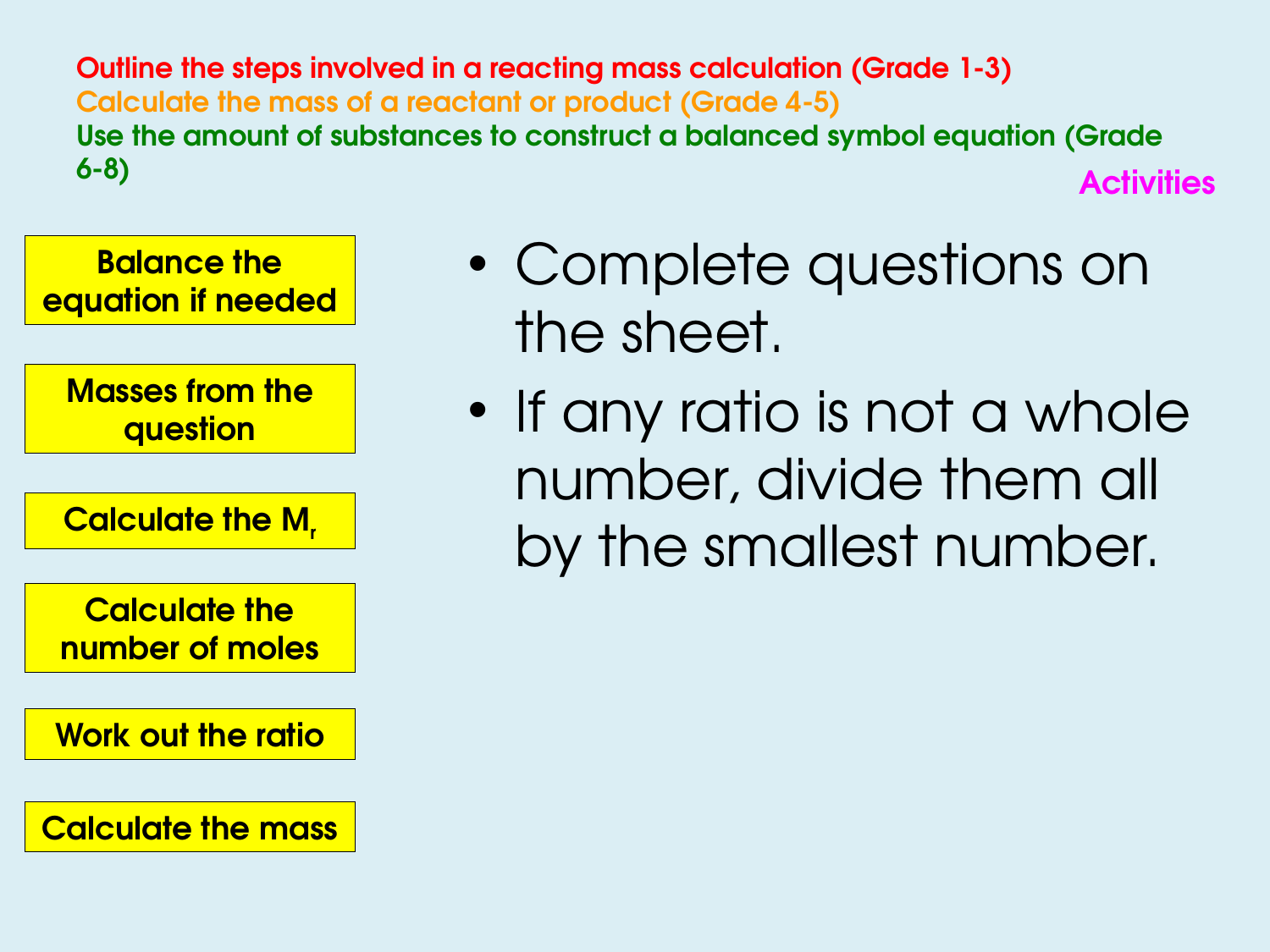

# Outline the steps involved in a reacting mass calculation (Grade 1-3) Calculate the mass of a reactant or product (Grade 4-5) Use the amount of substances to construct a balanced symbol equation (Grade 6-8)
Activities
Complete questions on the sheet.
If any ratio is not a whole number, divide them all by the smallest number.
Balance the equation if needed
Masses from the question
Calculate the Mr
Calculate the number of moles
Work out the ratio
Calculate the mass